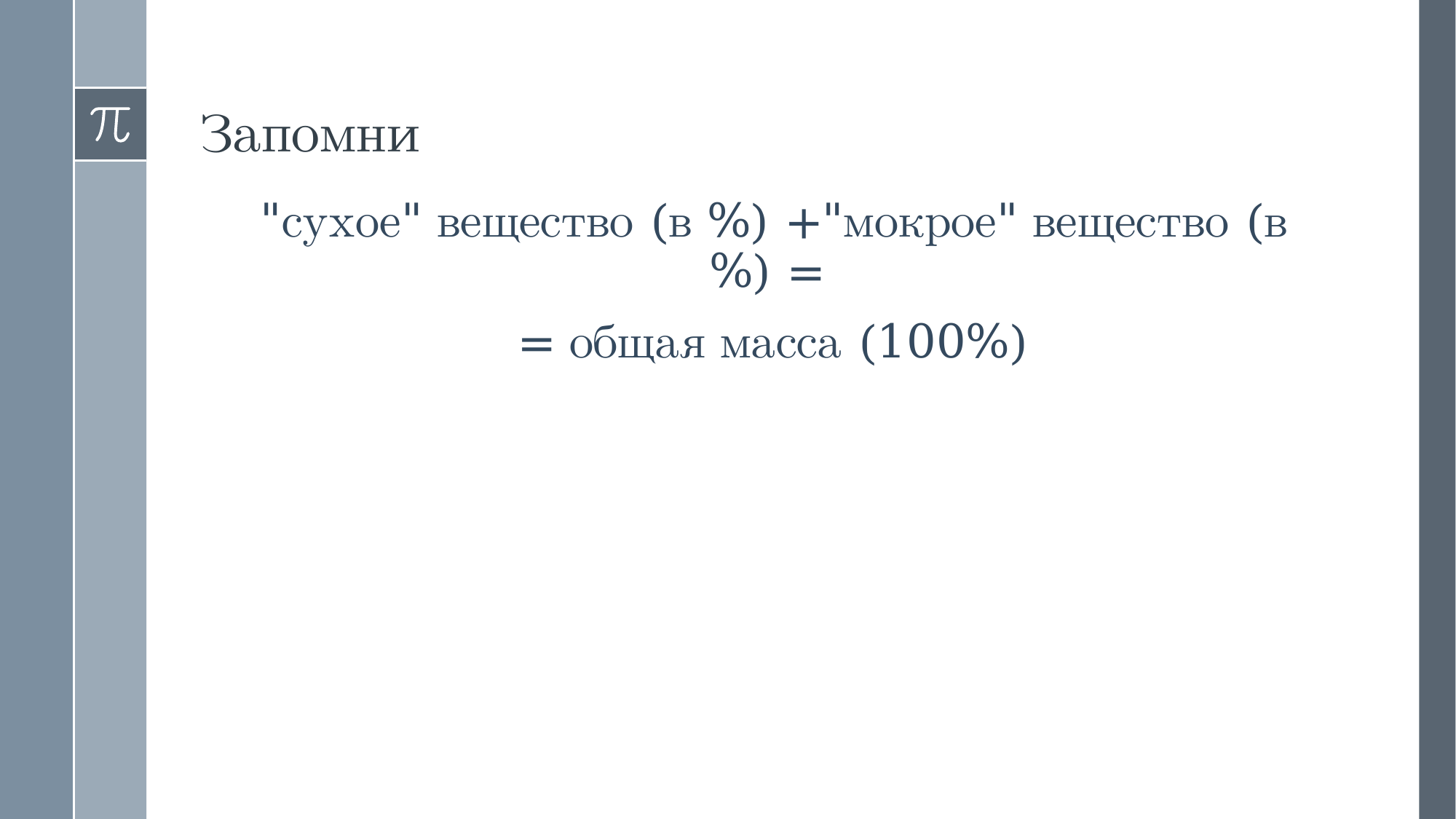

# Запомни
"сухое" вещество (в %) +"мокрое" вещество (в %) =
= общая масса (100%)